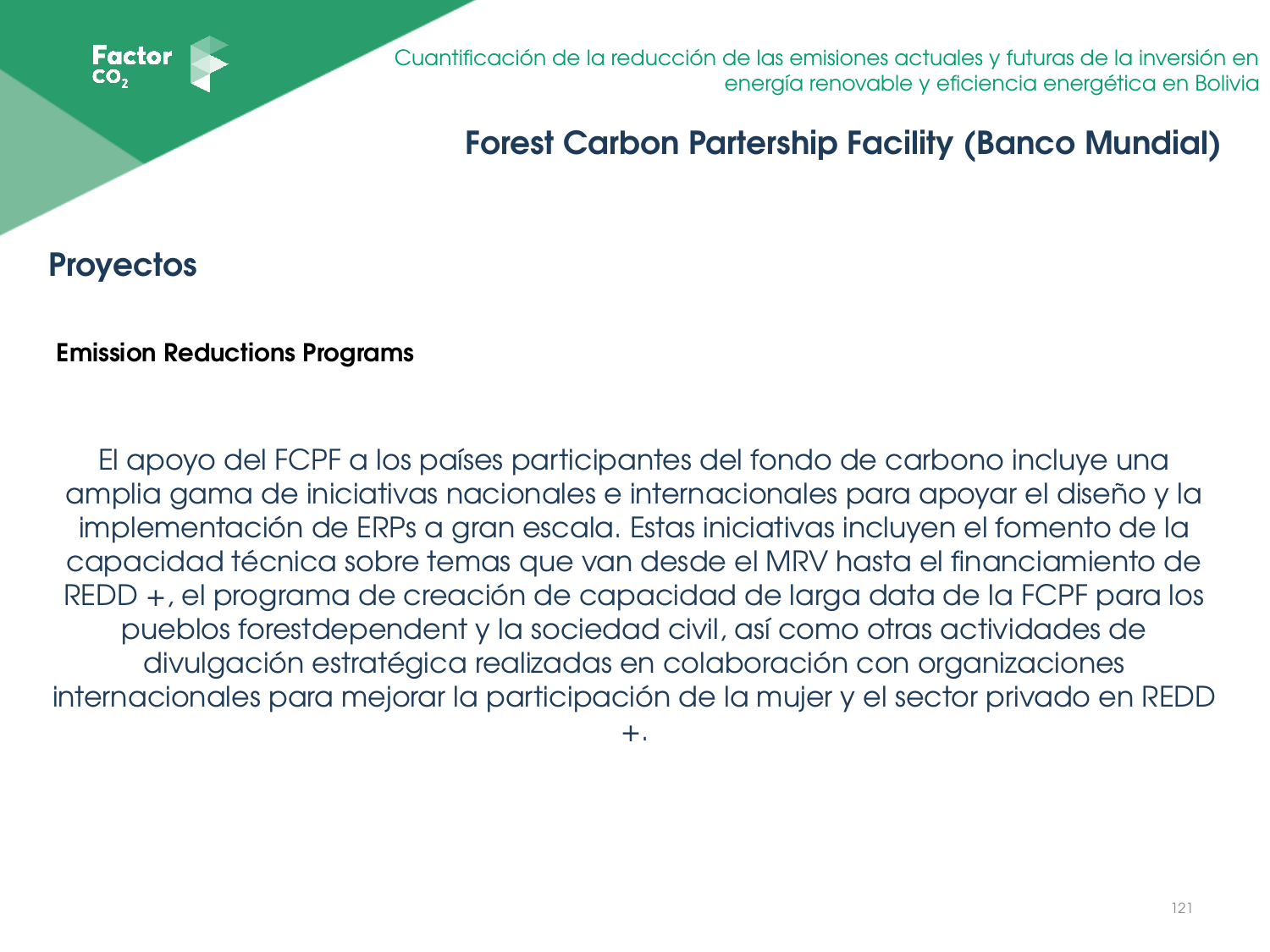

Forest Carbon Partership Facility (Banco Mundial)
Proyectos
Emission Reductions Programs
El apoyo del FCPF a los países participantes del fondo de carbono incluye una amplia gama de iniciativas nacionales e internacionales para apoyar el diseño y la implementación de ERPs a gran escala. Estas iniciativas incluyen el fomento de la capacidad técnica sobre temas que van desde el MRV hasta el financiamiento de REDD +, el programa de creación de capacidad de larga data de la FCPF para los pueblos forestdependent y la sociedad civil, así como otras actividades de divulgación estratégica realizadas en colaboración con organizaciones internacionales para mejorar la participación de la mujer y el sector privado en REDD +.
121